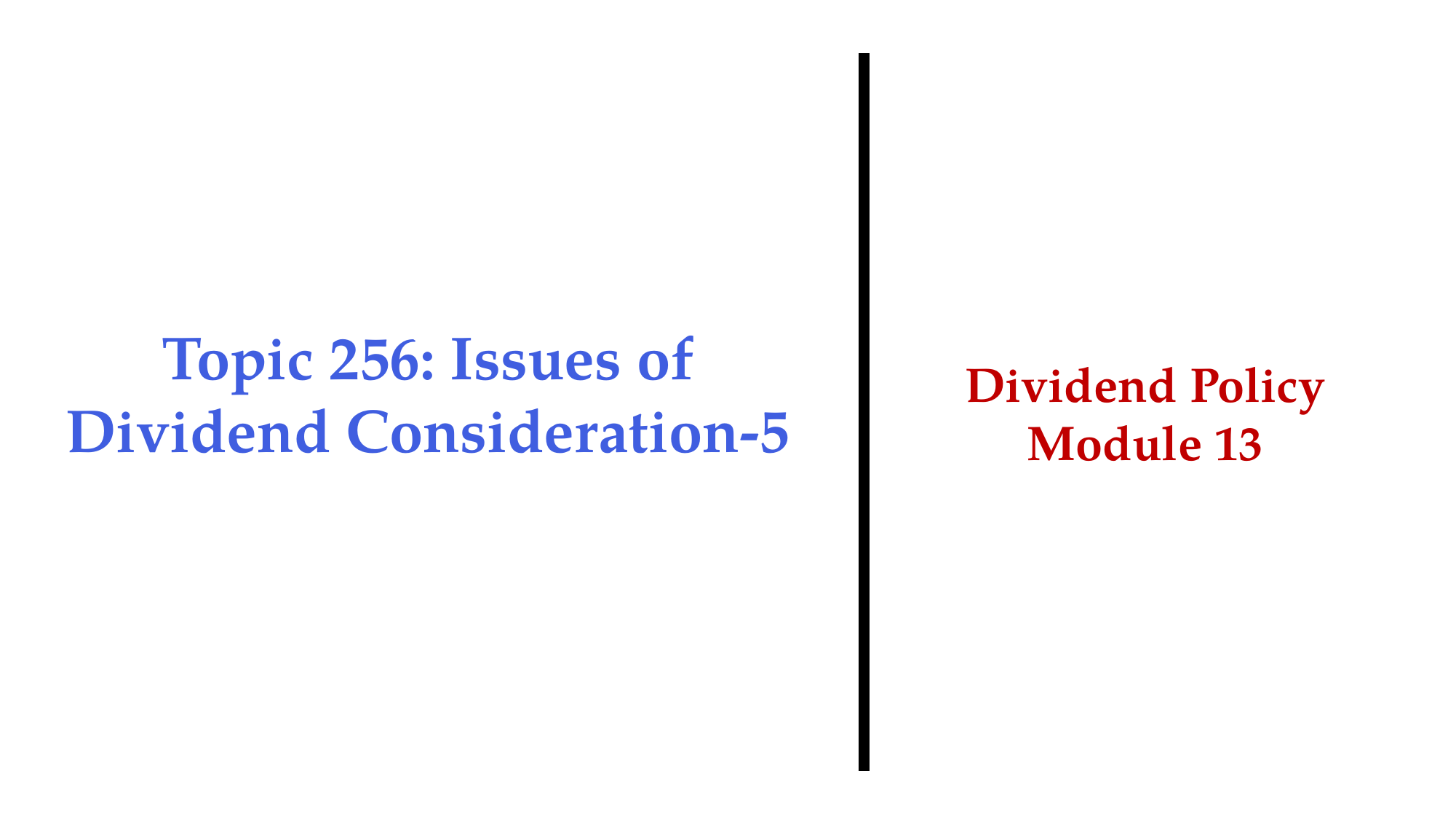

Topic 256: Issues of Dividend Consideration-5
Dividend Policy
Module 13